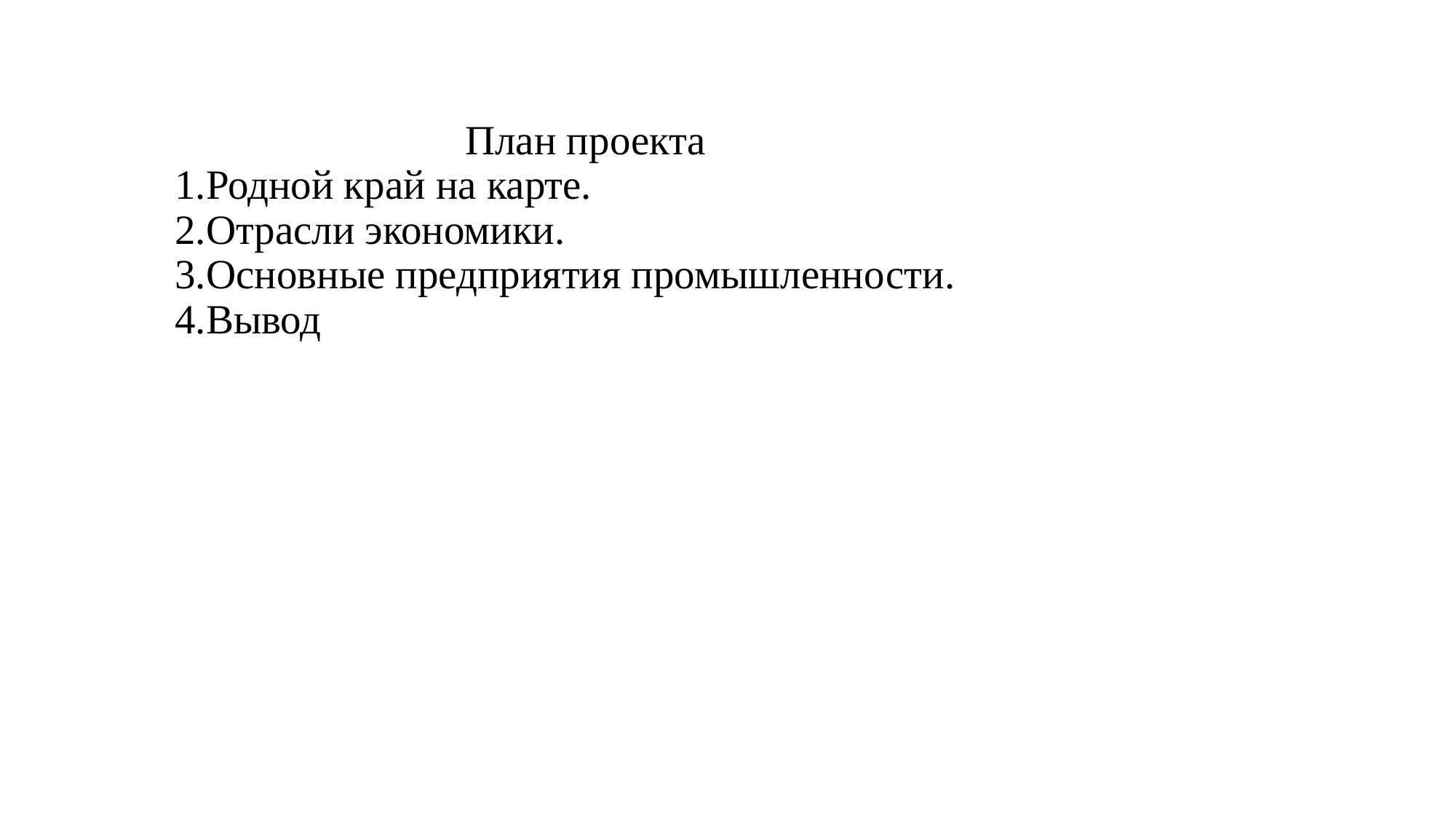

# План проекта 1.Родной край на карте. 2.Отрасли экономики. 3.Основные предприятия промышленности. 4.Вывод